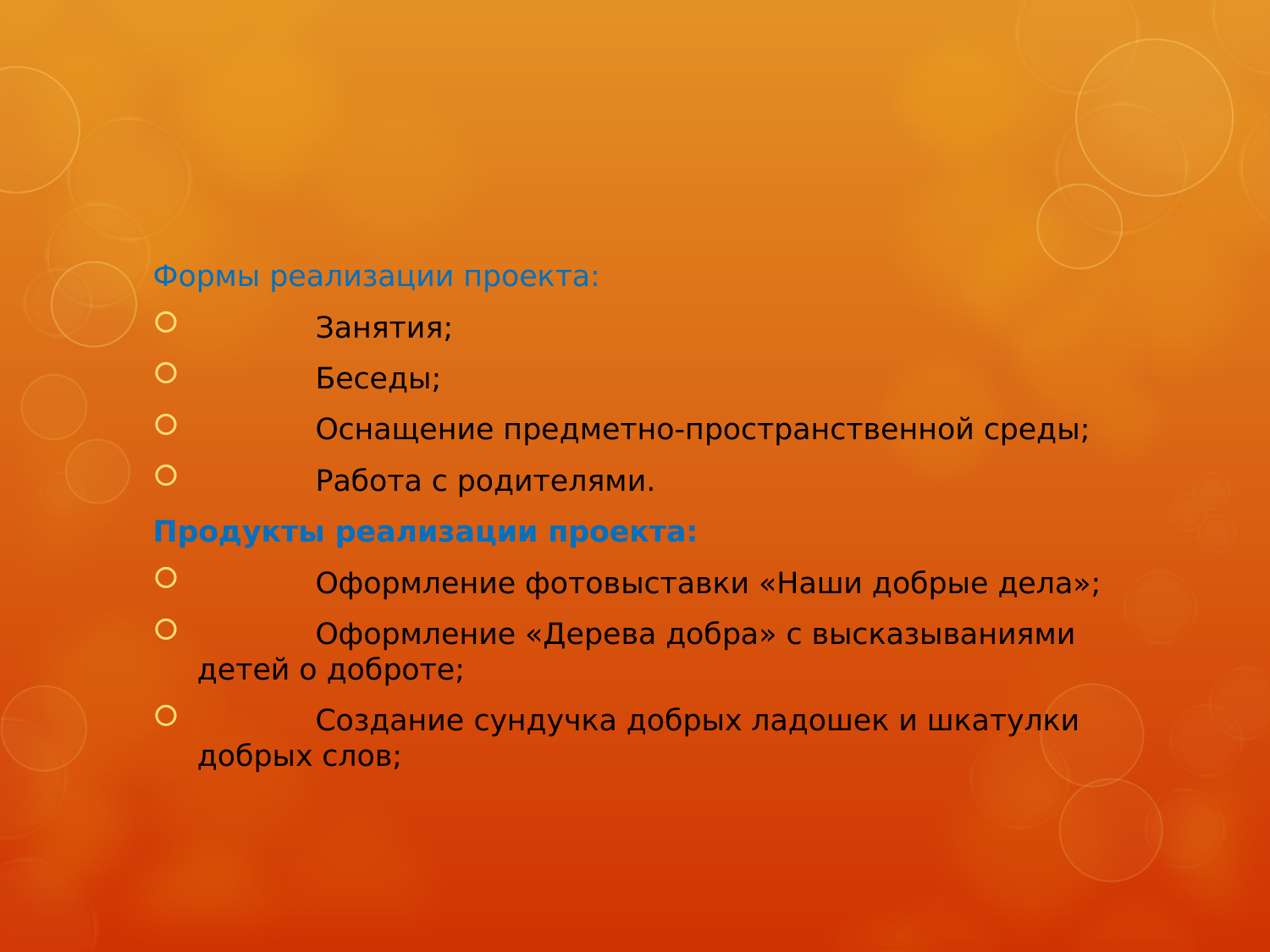

#
Формы реализации проекта:
 	Занятия;
 	Беседы;
 	Оснащение предметно-пространственной среды;
 	Работа с родителями.
Продукты реализации проекта:
 	Оформление фотовыставки «Наши добрые дела»;
 	Оформление «Дерева добра» с высказываниями детей о доброте;
 	Создание сундучка добрых ладошек и шкатулки добрых слов;